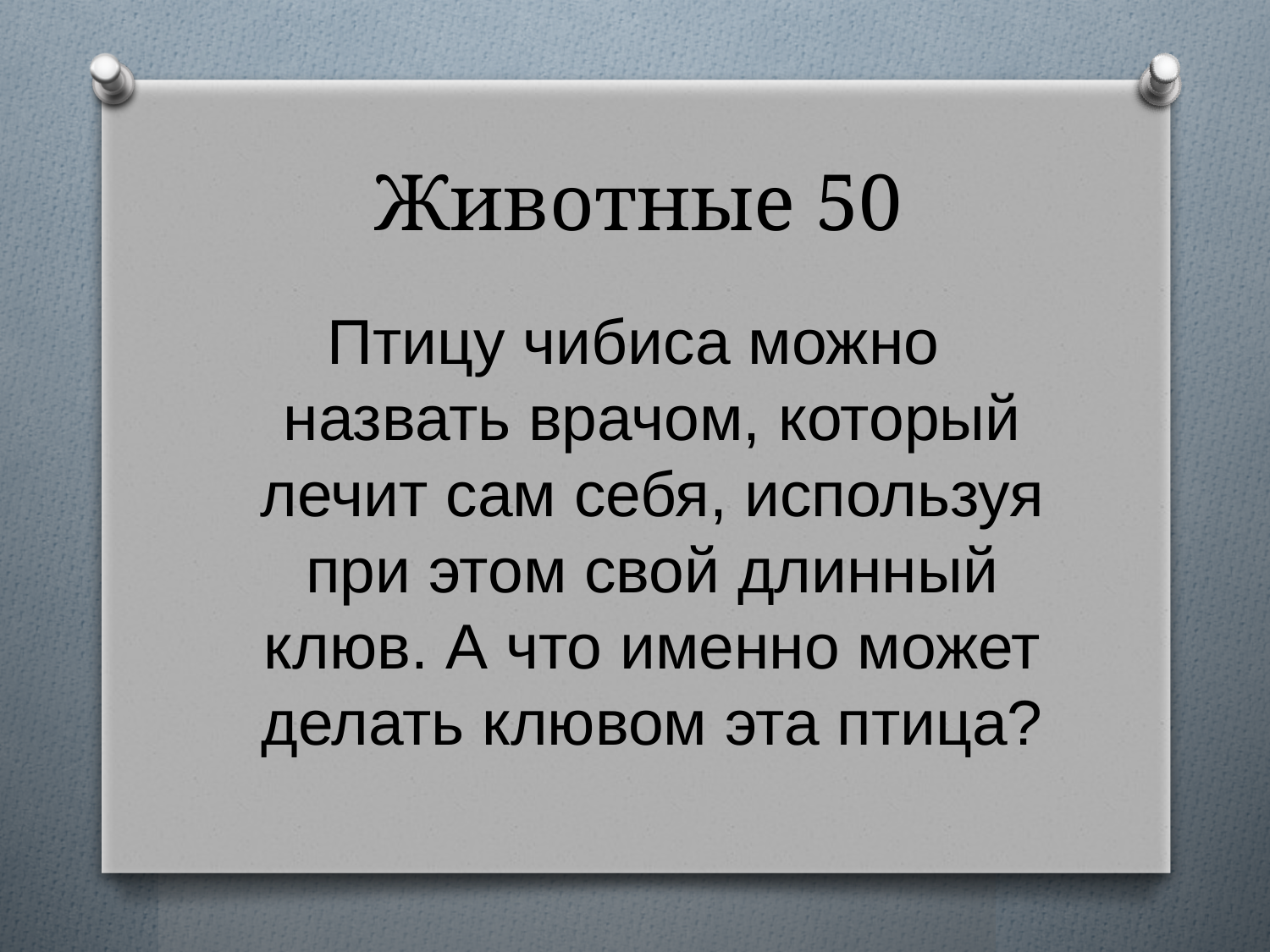

# Животные 50
Птицу чибиса можно назвать врачом, который лечит сам себя, используя при этом свой длинный клюв. А что именно может делать клювом эта птица?